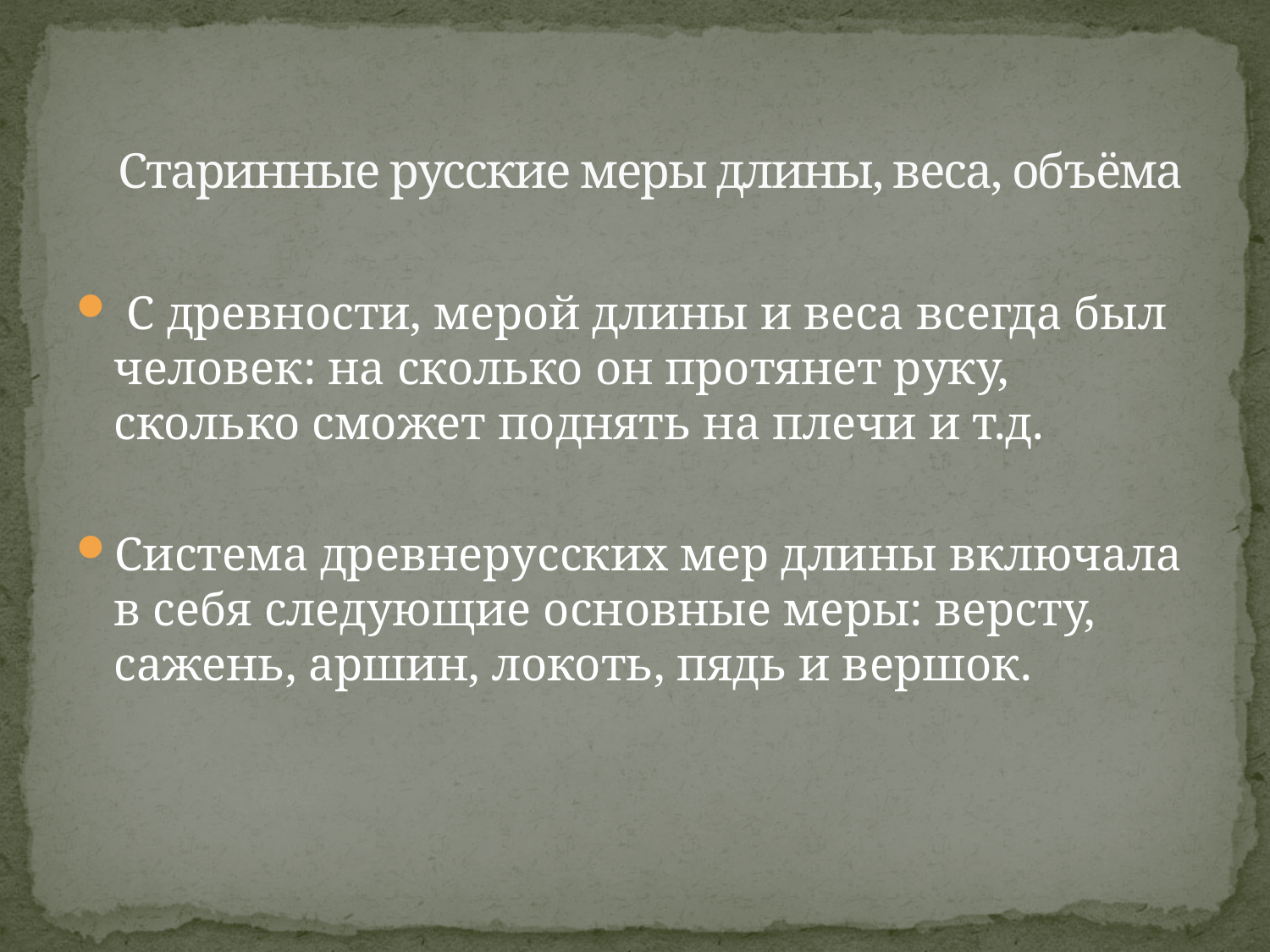

# Старинные русские меры длины, веса, объёма

 С древности, мерой длины и веса всегда был человек: на сколько он протянет руку, сколько сможет поднять на плечи и т.д.

Система древнерусских мер длины включала в себя следующие основные меры: версту, сажень, аршин, локоть, пядь и вершок.